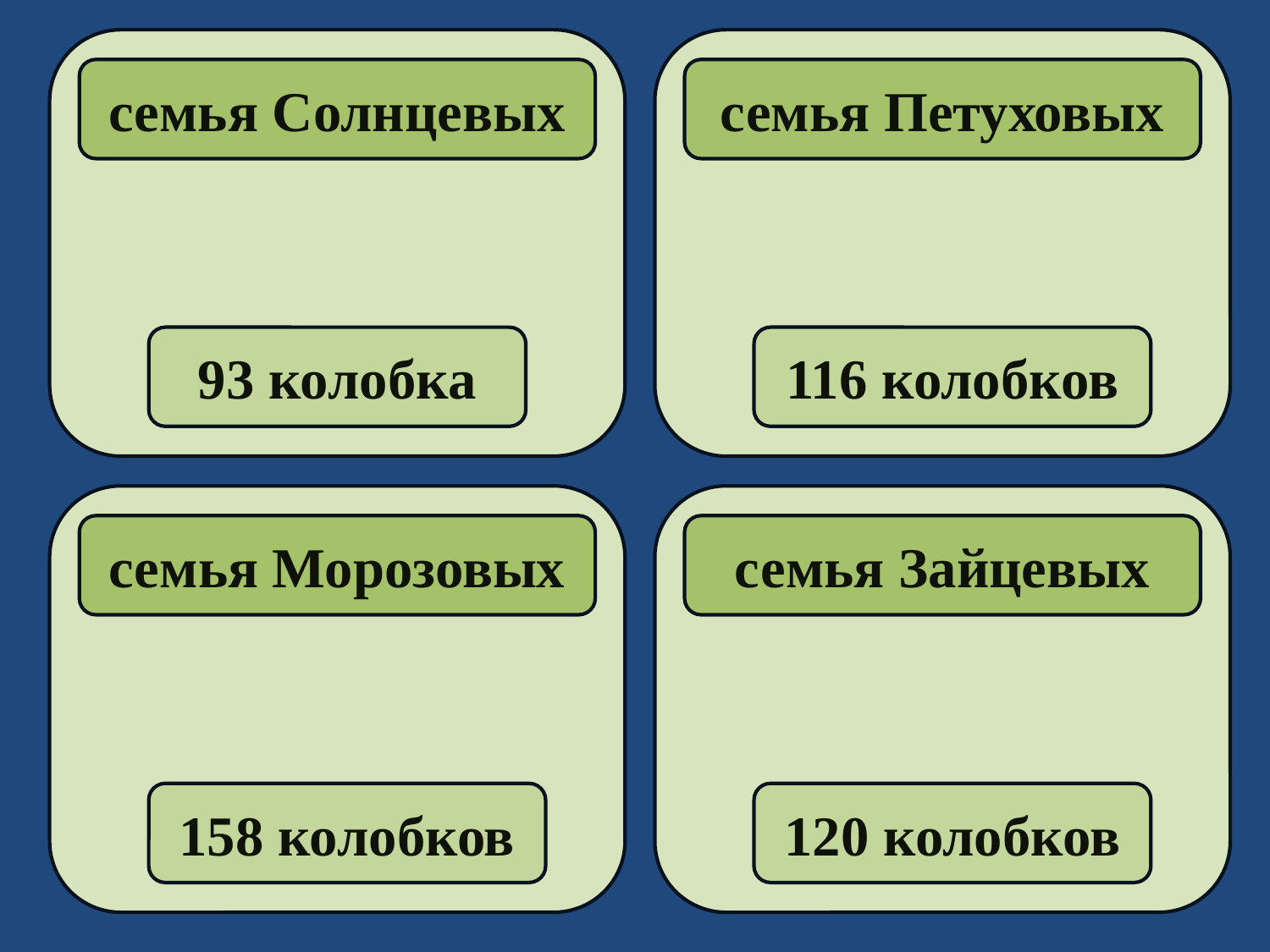

семья Солнцевых
семья Петуховых
93 колобка
116 колобков

семья Морозовых
семья Зайцевых
158 колобков
120 колобков